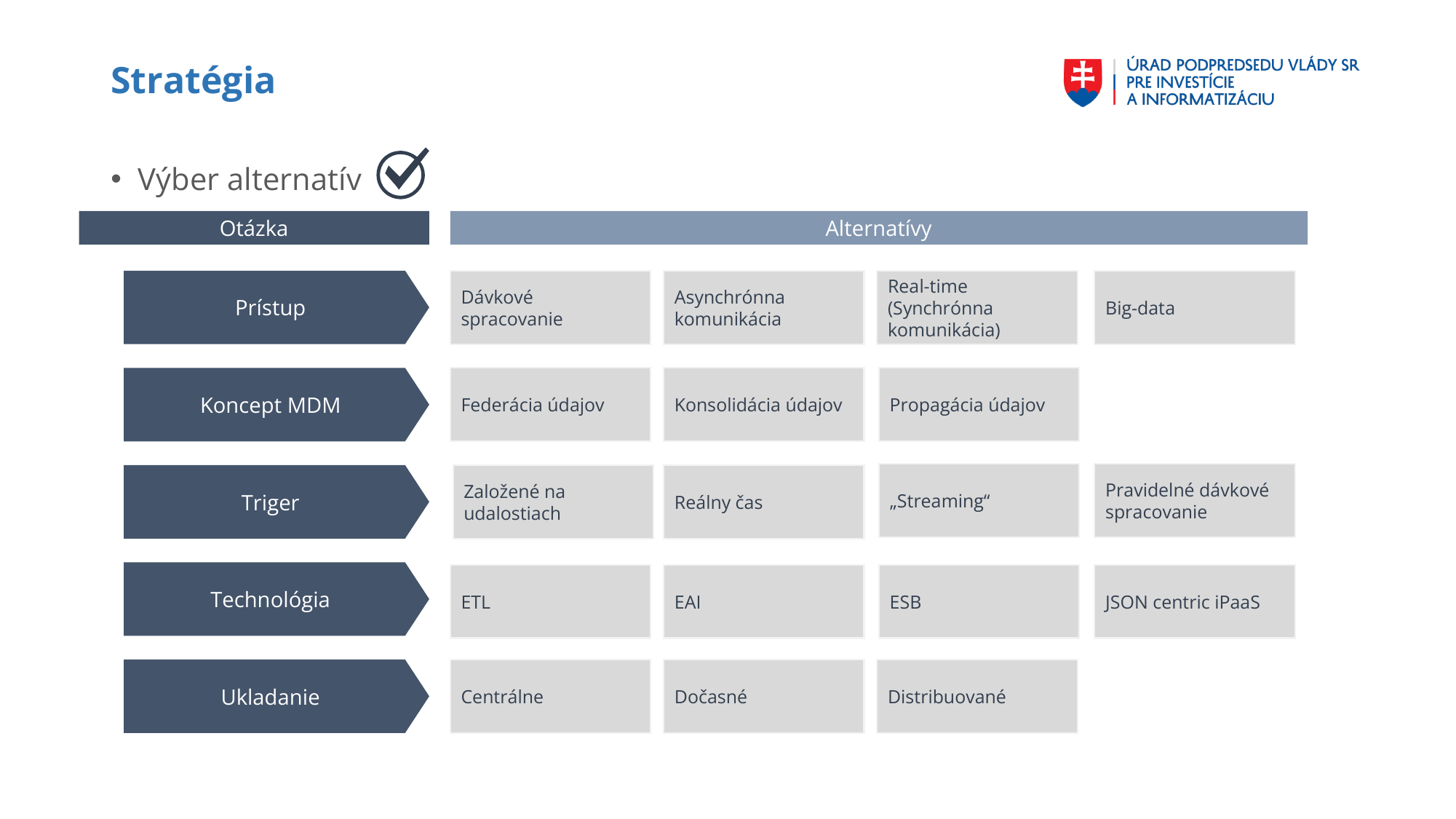

# Stratégia

Výber alternatív
Otázka
Alternatívy
Big-data
Real-time
(Synchrónna komunikácia)
Asynchrónna komunikácia
Prístup
Dávkové spracovanie
Konsolidácia údajov
Propagácia údajov
Federácia údajov
Koncept MDM
Pravidelné dávkové spracovanie
„Streaming“
Založené na udalostiach
Reálny čas
Triger
Technológia
ETL
EAI
ESB
JSON centric iPaaS
Distribuované
Centrálne
Dočasné
Ukladanie